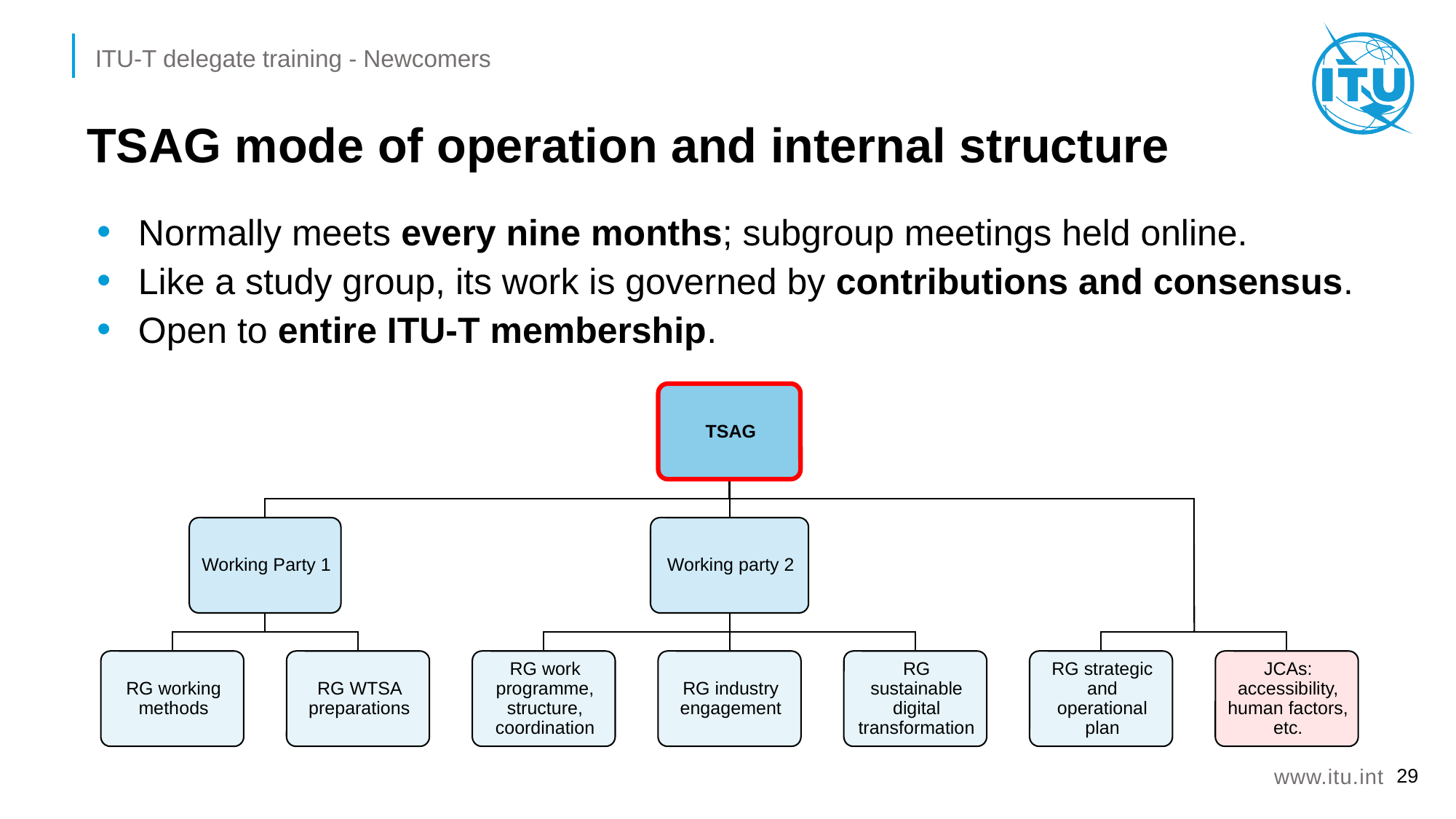

# TSAG mode of operation and internal structure
Normally meets every nine months; subgroup meetings held online.
Like a study group, its work is governed by contributions and consensus.
Open to entire ITU-T membership.
TSAG
Working Party 1
RG working methods
RG WTSA preparations
Working party 2
RG work programme, structure, coordination
RG industry engagement
RG sustainable digital transformation
Direct reporting to TSAG
RG strategic and operational plan
JCAs: accessibility, human factors, etc.